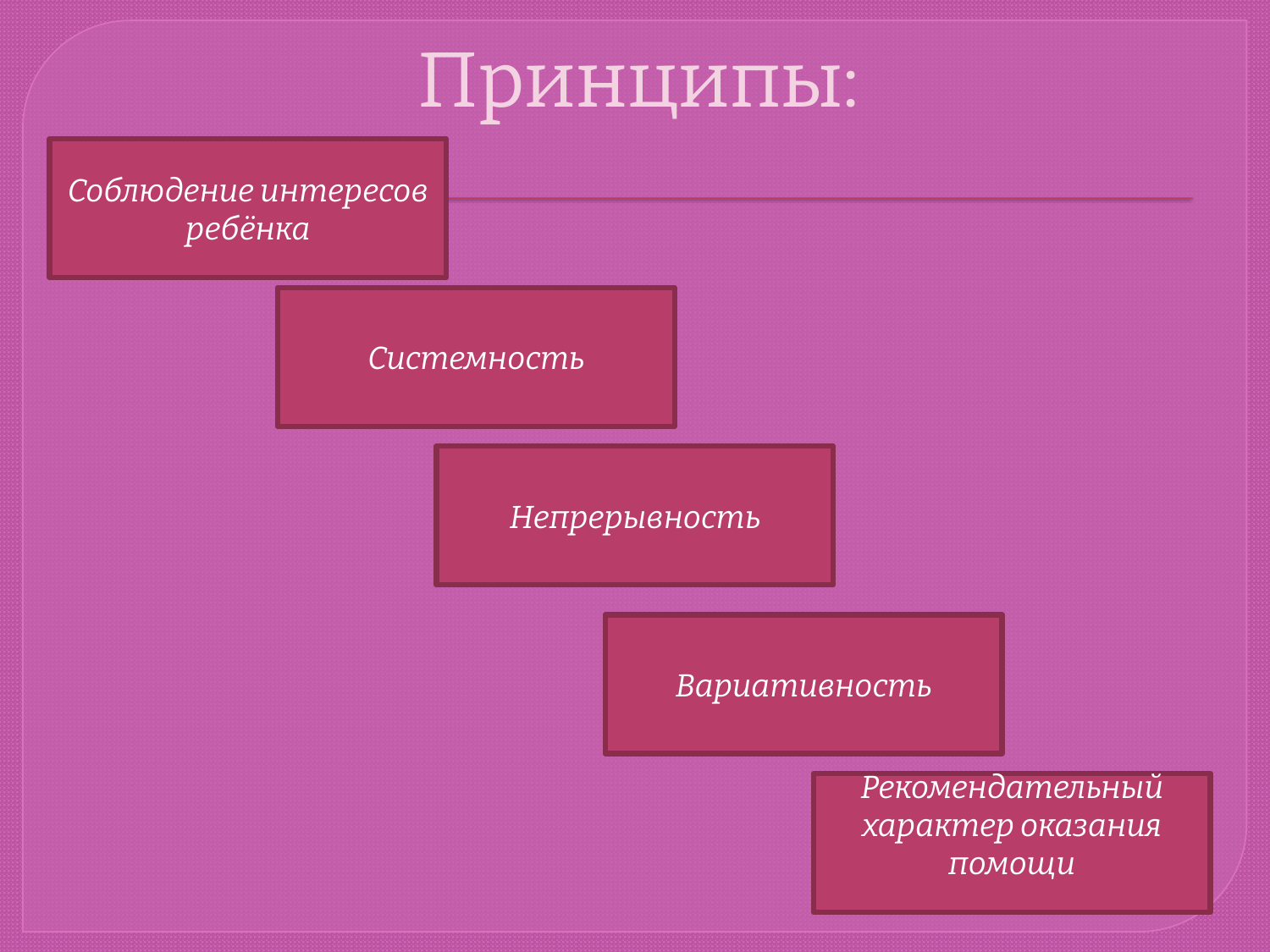

# Принципы:
Соблюдение интересов ребёнка
Системность
Непрерывность
Вариативность
Рекомендательный характер оказания помощи